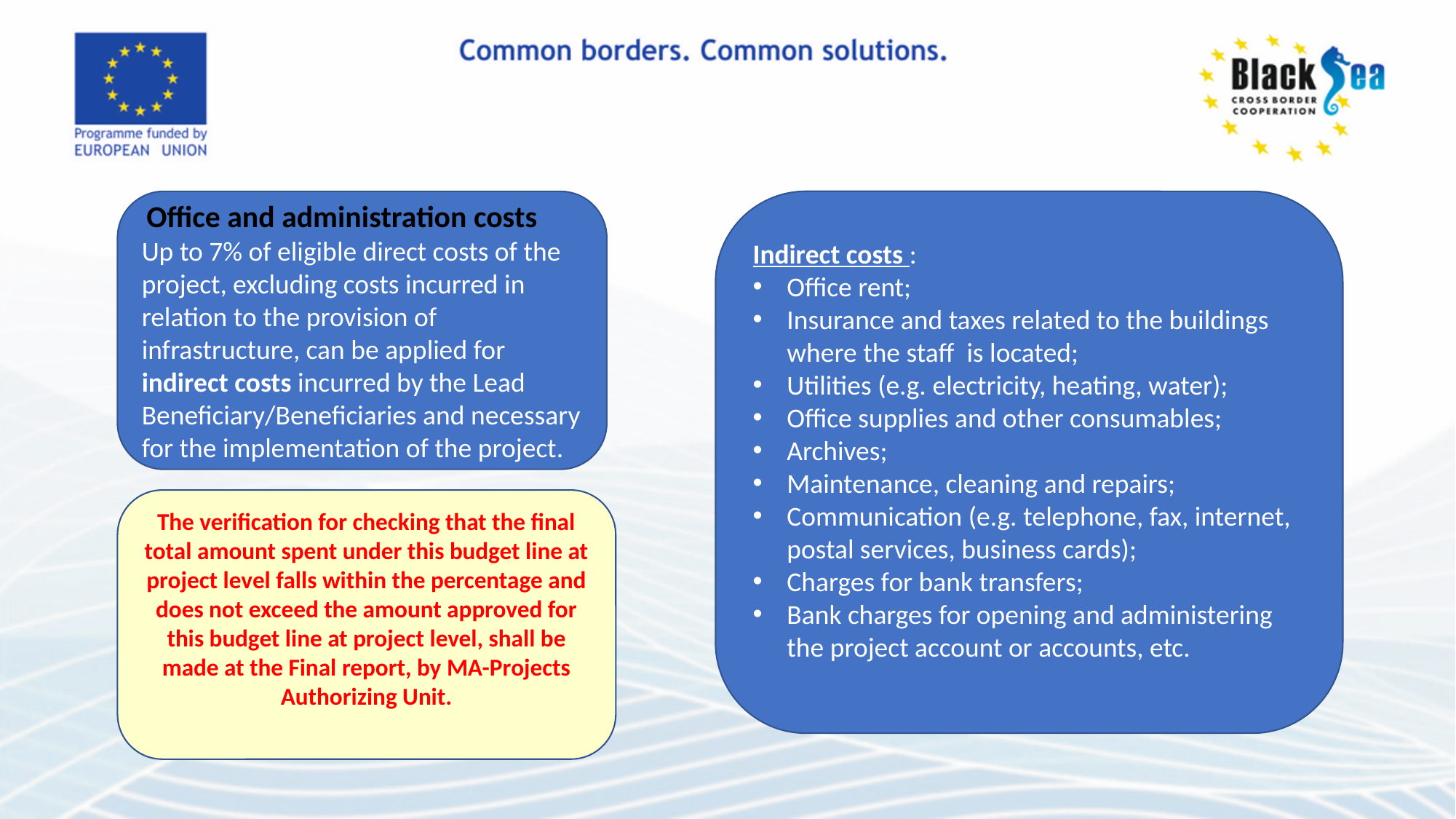

Indirect costs :
Office rent;
Insurance and taxes related to the buildings where the staff  is located;
Utilities (e.g. electricity, heating, water);
Office supplies and other consumables;
Archives;
Maintenance, cleaning and repairs;
Communication (e.g. telephone, fax, internet, postal services, business cards);
Charges for bank transfers;
Bank charges for opening and administering the project account or accounts, etc.

 Office and administration costs
Up to 7% of eligible direct costs of the project, excluding costs incurred in relation to the provision of infrastructure, can be applied for indirect costs incurred by the Lead Beneficiary/Beneficiaries and necessary for the implementation of the project.
The verification for checking that the final total amount spent under this budget line at project level falls within the percentage and does not exceed the amount approved for this budget line at project level, shall be made at the Final report, by MA-Projects Authorizing Unit.